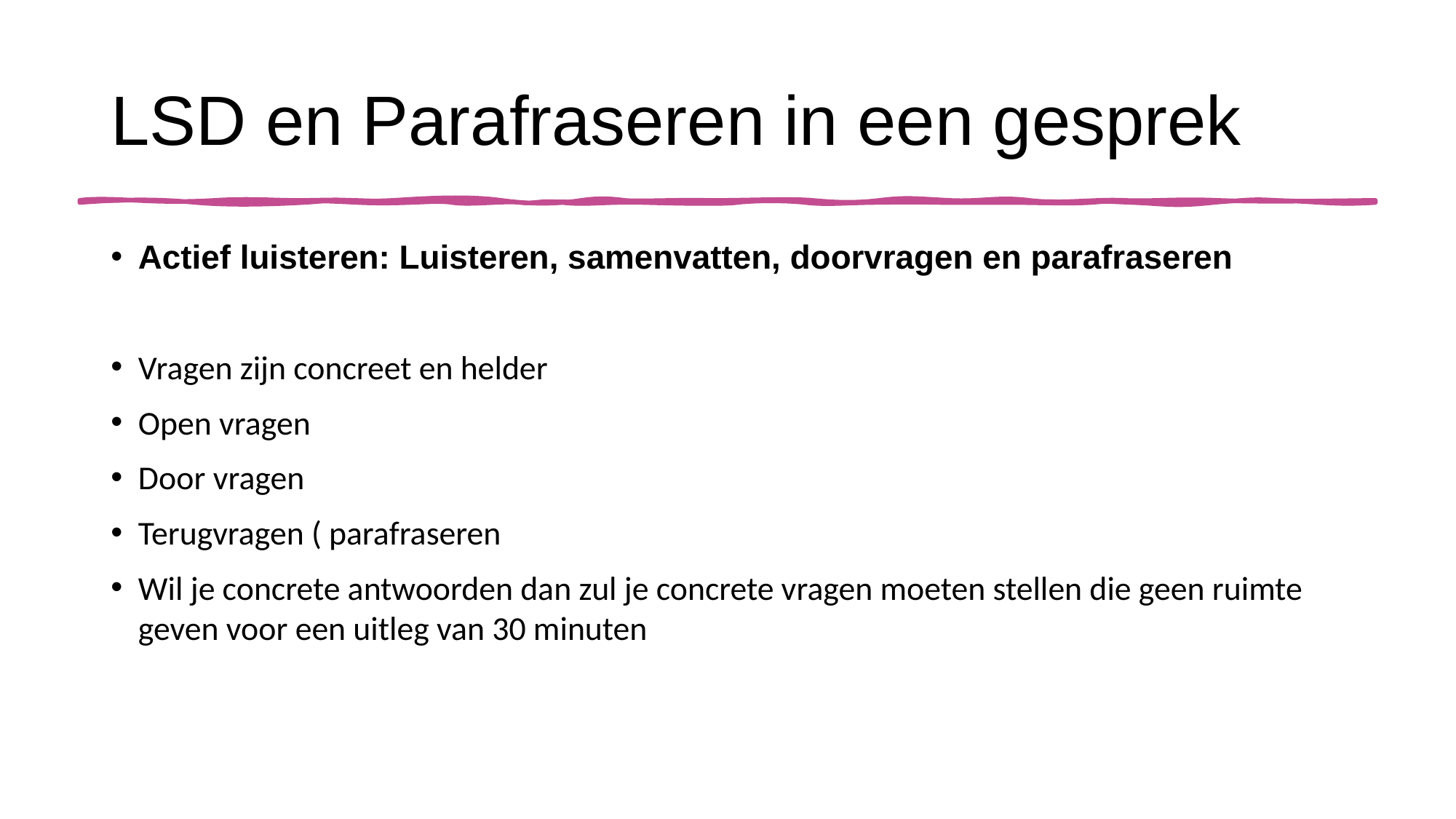

# LSD en Parafraseren in een gesprek

Actief luisteren: Luisteren, samenvatten, doorvragen en parafraseren

Vragen zijn concreet en helder
Open vragen
Door vragen
Terugvragen ( parafraseren
Wil je concrete antwoorden dan zul je concrete vragen moeten stellen die geen ruimte geven voor een uitleg van 30 minuten